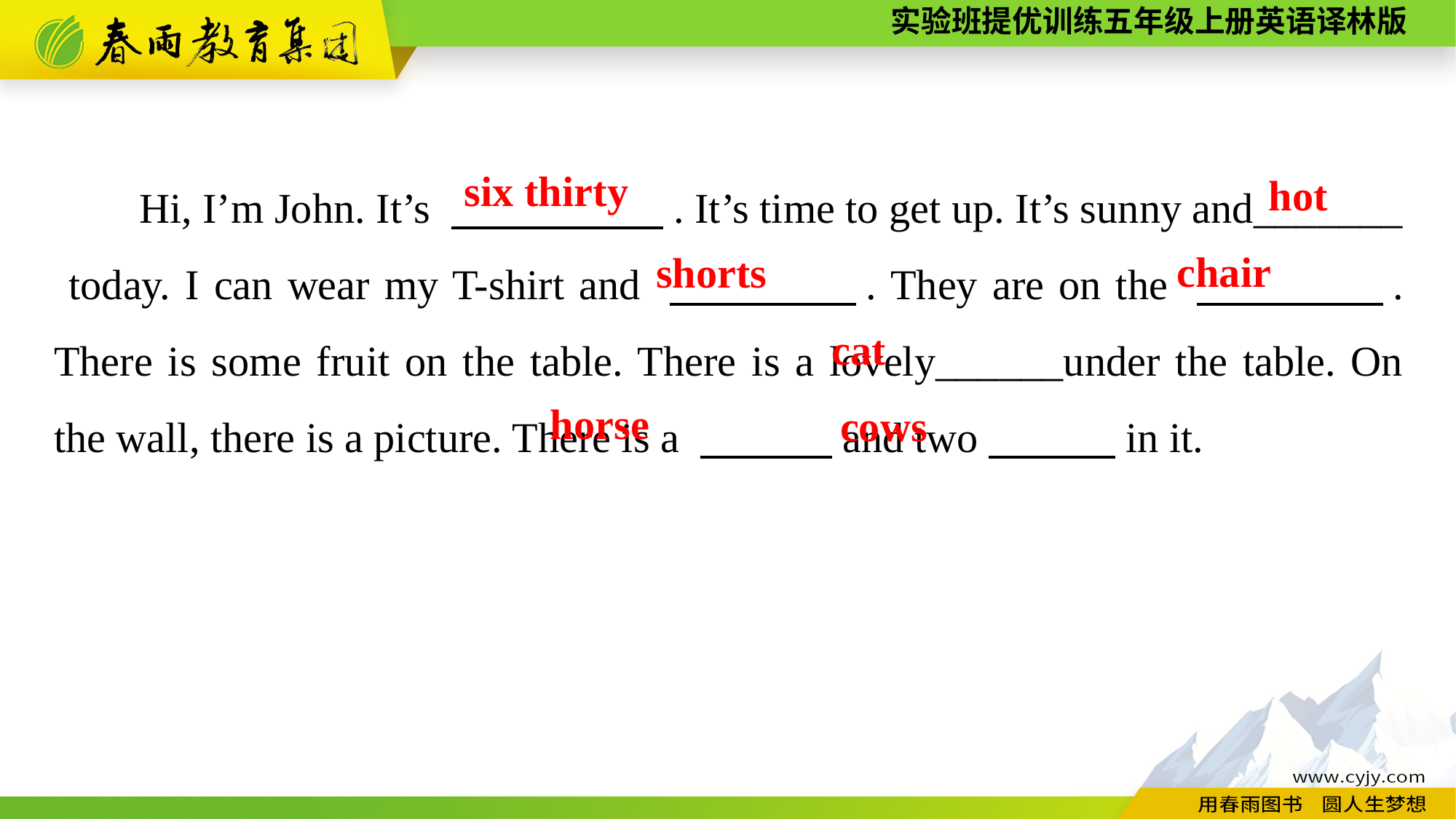

Hi, I’m John. It’s 　　　　　. It’s time to get up. It’s sunny and_______
 today. I can wear my T-shirt and 　　　　. They are on the 　　　　. There is some fruit on the table. There is a lovely______under the table. On the wall, there is a picture. There is a 　     　and two　　　in it.
six thirty
hot
chair
shorts
cat
horse
cows